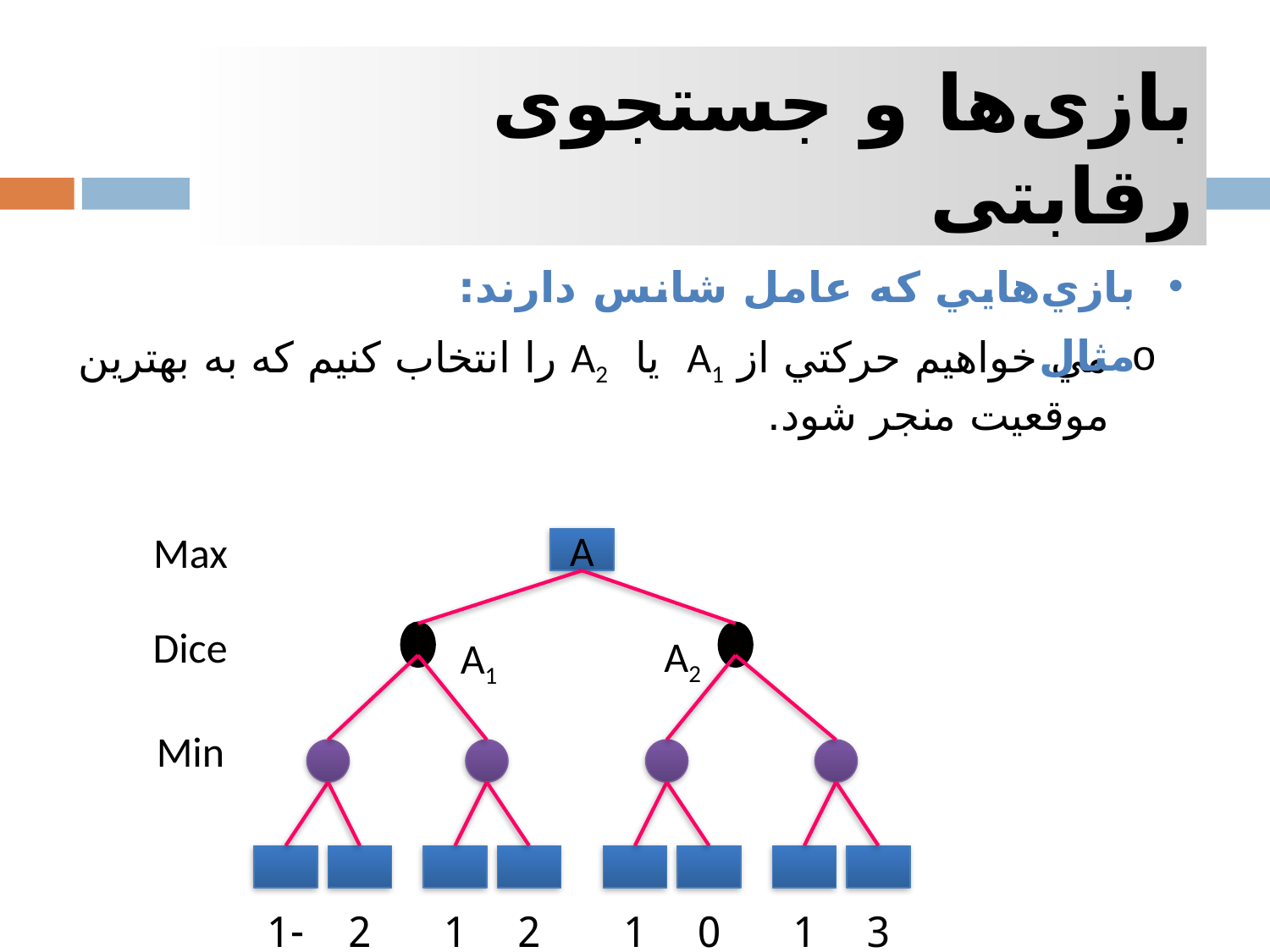

بازی‌ها و جستجوی رقابتی
بازي‌هايي که عامل شانس دارند: مثال
مي خواهيم حرکتي از A1  یا  A2 را انتخاب کنيم که به بهترين موقعيت منجر شود.
Max
A
Dice

A2

A1
Min

-1
2
1
2
1
0
1
3